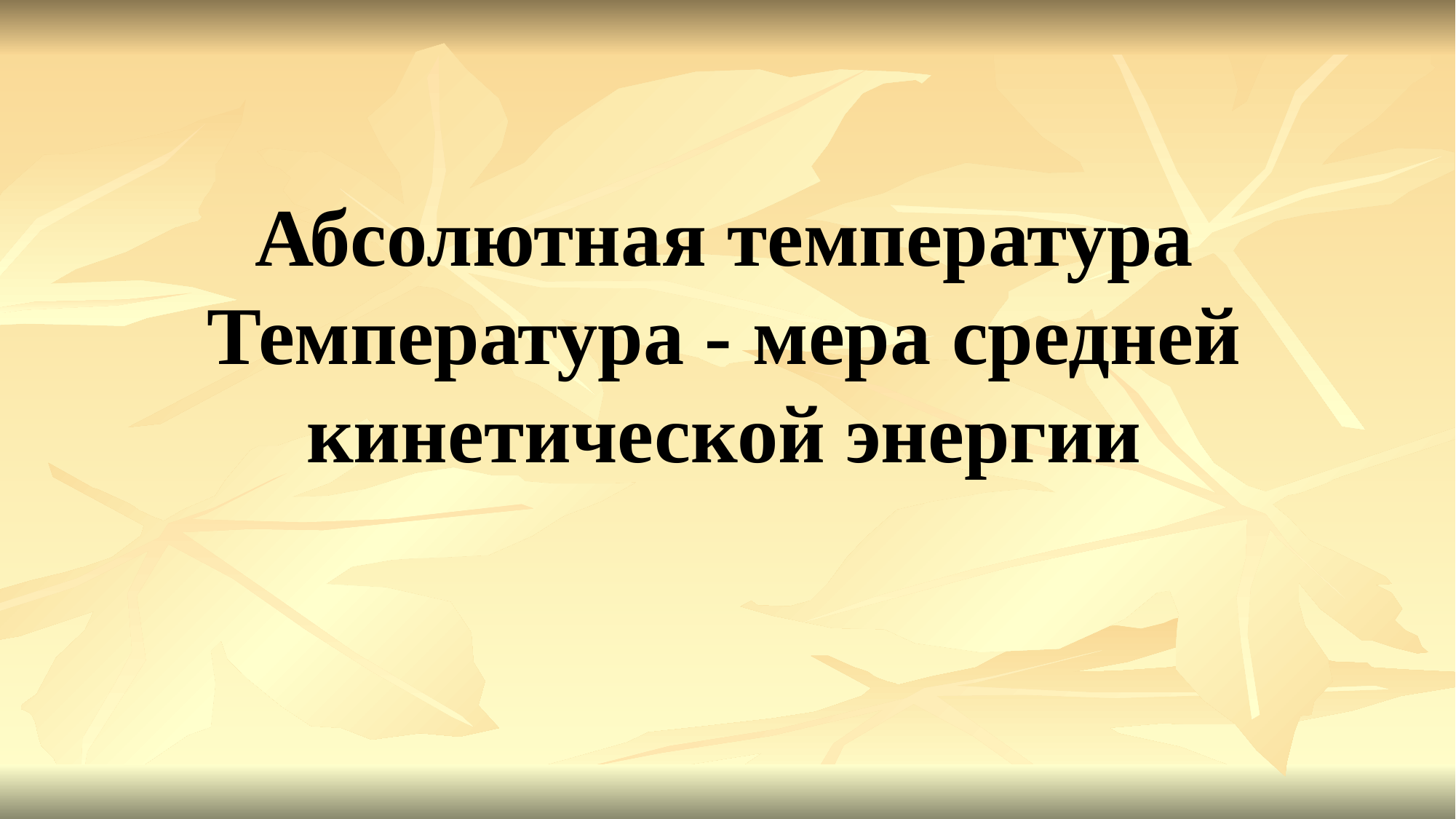

# Абсолютная температура Температура - мера средней кинетической энергии